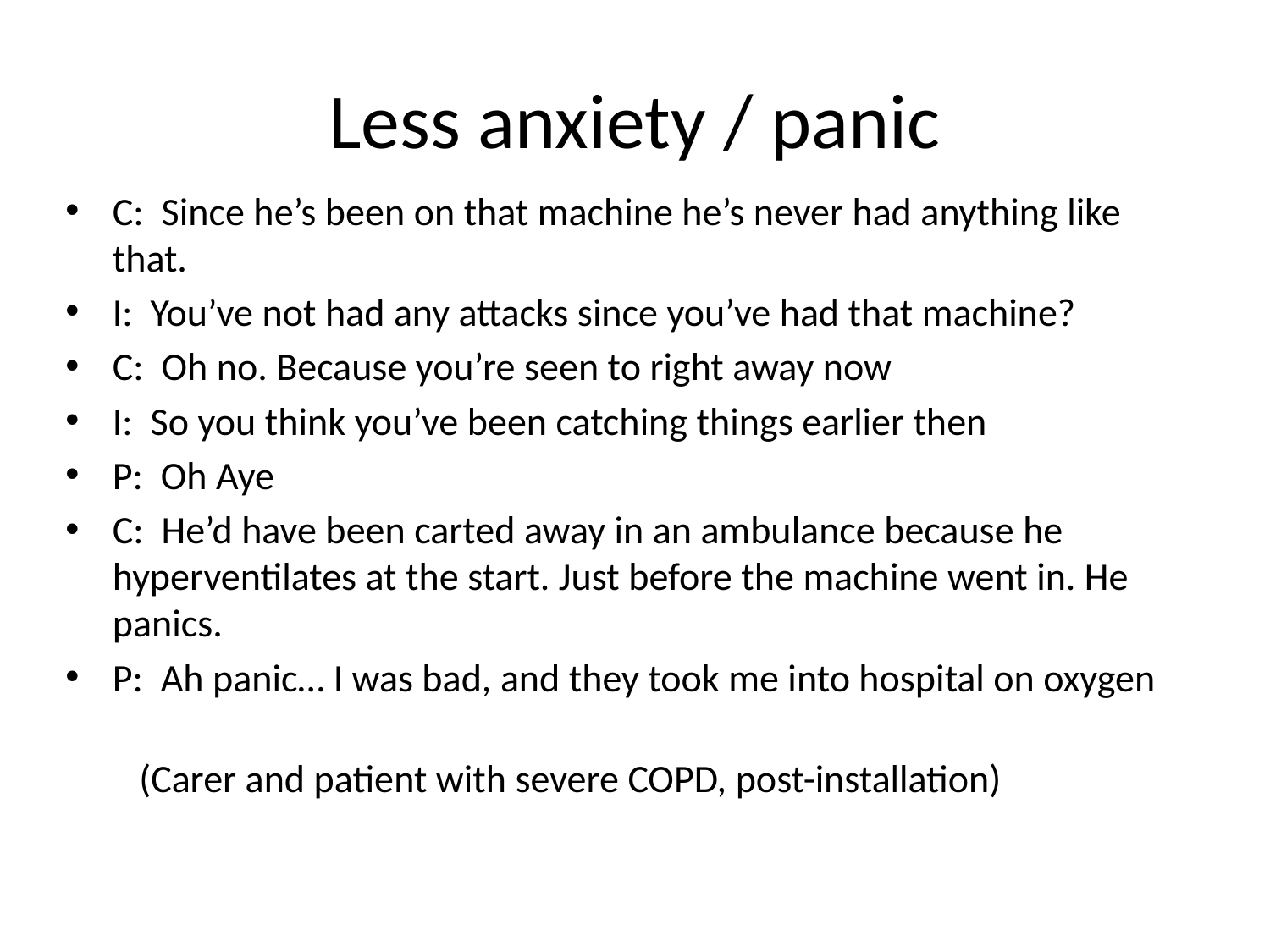

# Less anxiety / panic
C:  Since he’s been on that machine he’s never had anything like that.
I:  You’ve not had any attacks since you’ve had that machine?
C:  Oh no. Because you’re seen to right away now
I:  So you think you’ve been catching things earlier then
P:  Oh Aye
C:  He’d have been carted away in an ambulance because he hyperventilates at the start. Just before the machine went in. He panics.
P:  Ah panic… I was bad, and they took me into hospital on oxygen
	   (Carer and patient with severe COPD, post-installation)